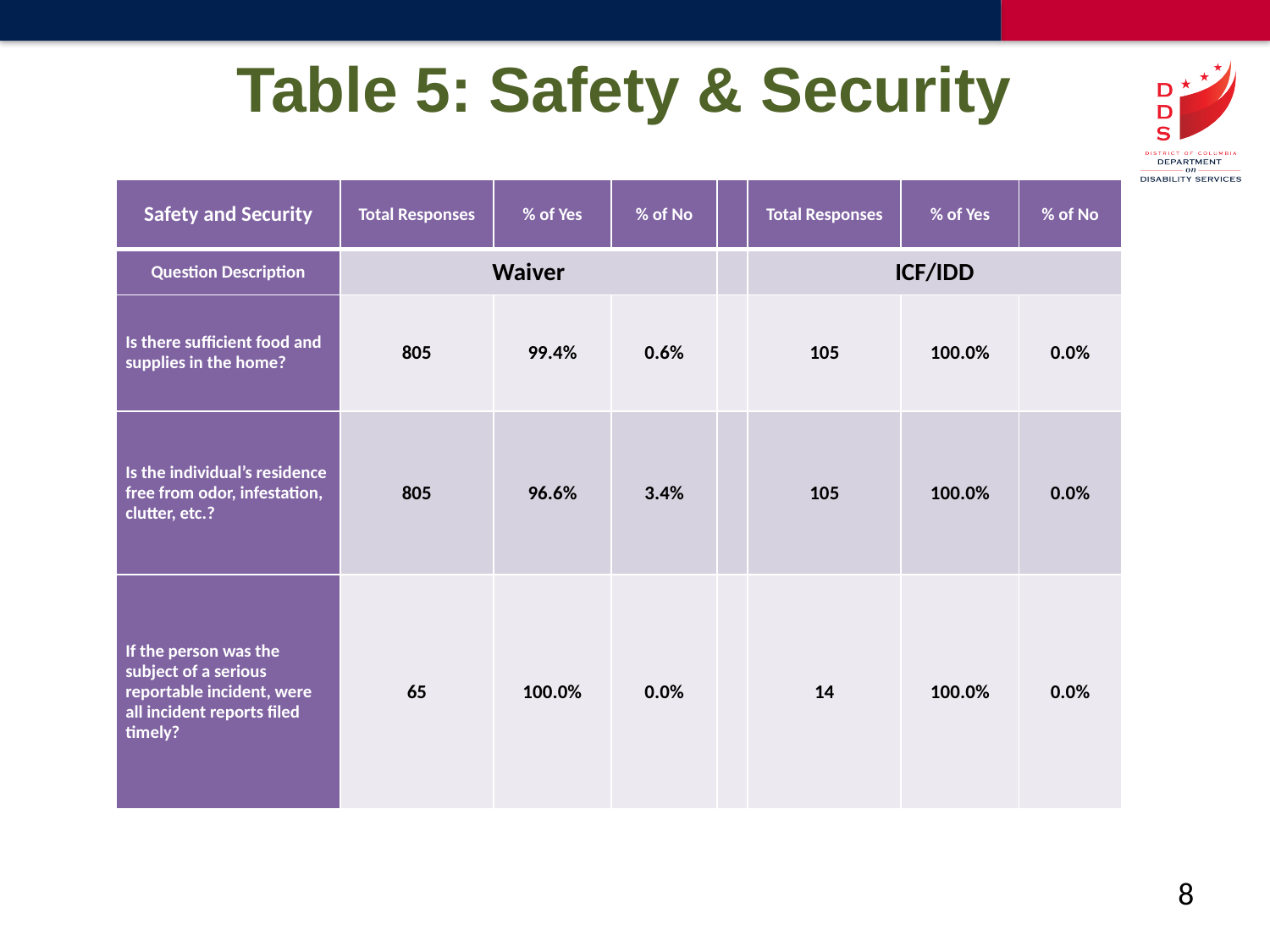

# Table 5: Safety & Security
| Safety and Security | Total Responses | % of Yes | % of No |  | Total Responses | % of Yes | % of No |
| --- | --- | --- | --- | --- | --- | --- | --- |
| Question Description | Waiver |  |  |  | ICF/IDD |  |  |
| Is there sufficient food and supplies in the home? | 805 | 99.4% | 0.6% |  | 105 | 100.0% | 0.0% |
| Is the individual’s residence free from odor, infestation, clutter, etc.? | 805 | 96.6% | 3.4% |  | 105 | 100.0% | 0.0% |
| If the person was the subject of a serious reportable incident, were all incident reports filed timely? | 65 | 100.0% | 0.0% |  | 14 | 100.0% | 0.0% |
8